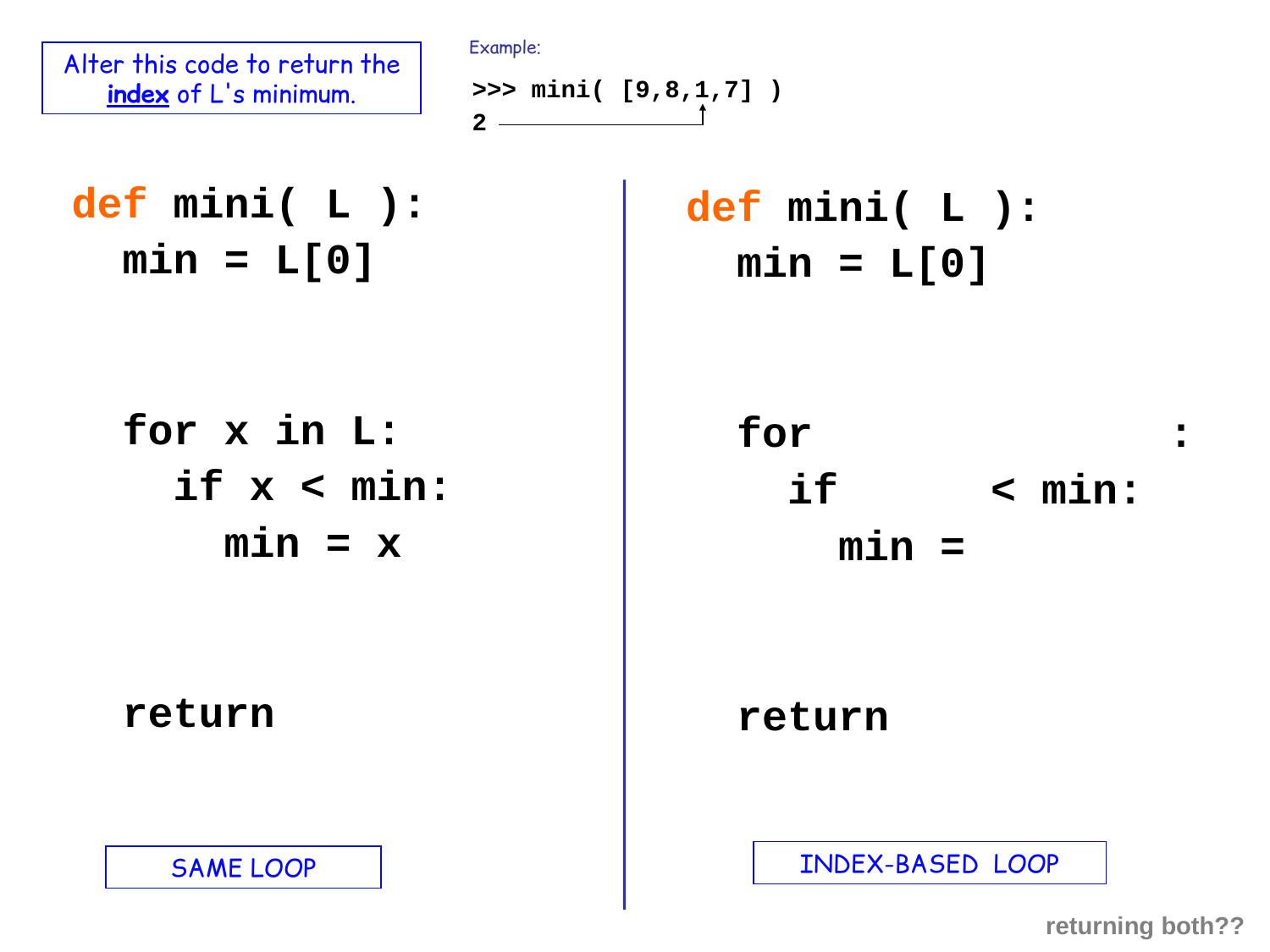

Example:
Alter this code to return the index of L's minimum.
>>> mini( [9,8,1,7] )
2

def mini( L ):
  min = L[0]

  for x in L:
    if x < min:
      min = x

  return
def mini( L ):
  min = L[0]

  for              :
    if      < min:
      min =

  return
INDEX-BASED  LOOP
SAME LOOP
returning both??